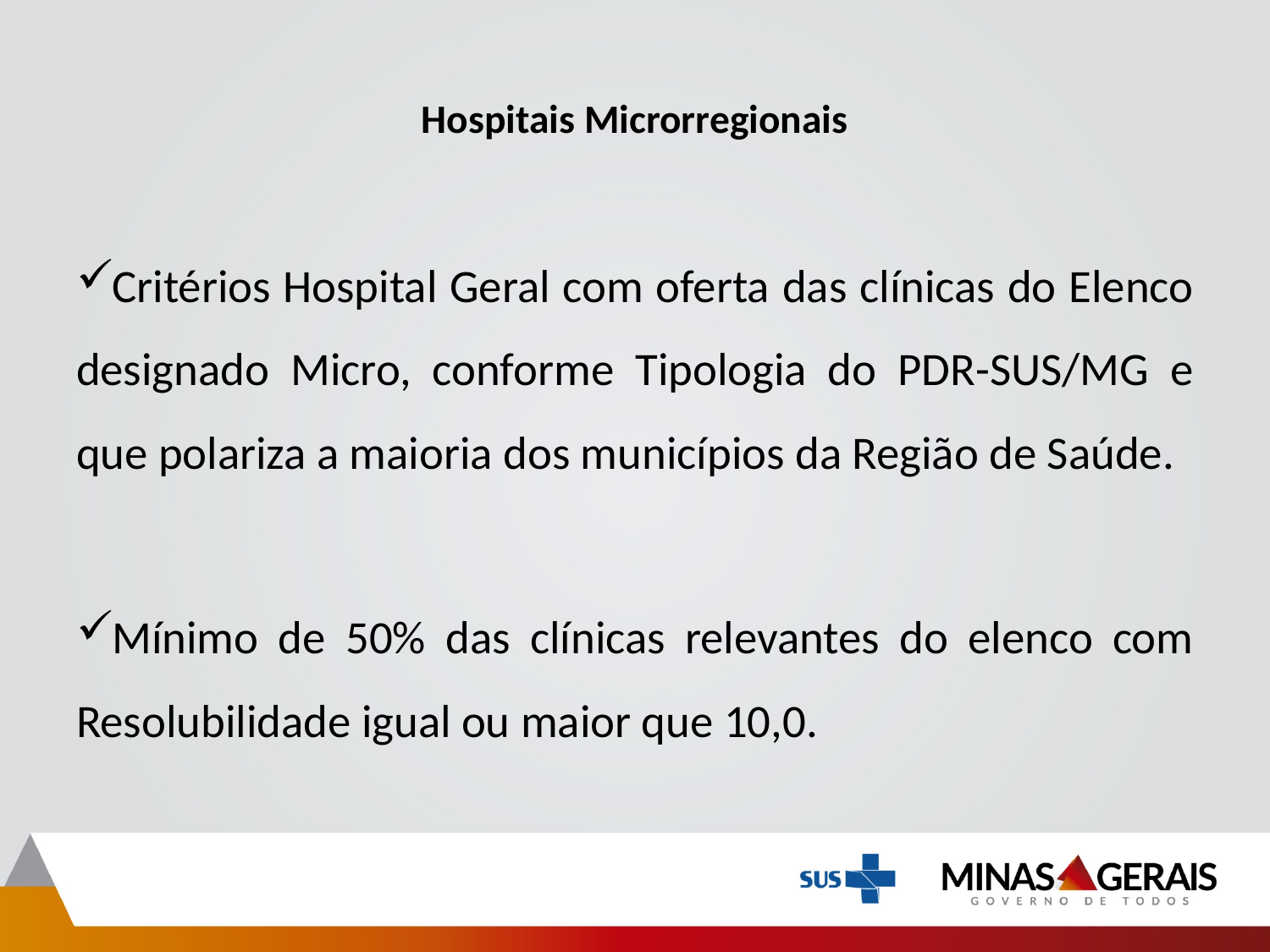

# Hospitais Microrregionais
Critérios Hospital Geral com oferta das clínicas do Elenco designado Micro, conforme Tipologia do PDR-SUS/MG e que polariza a maioria dos municípios da Região de Saúde.

Mínimo de 50% das clínicas relevantes do elenco com Resolubilidade igual ou maior que 10,0.